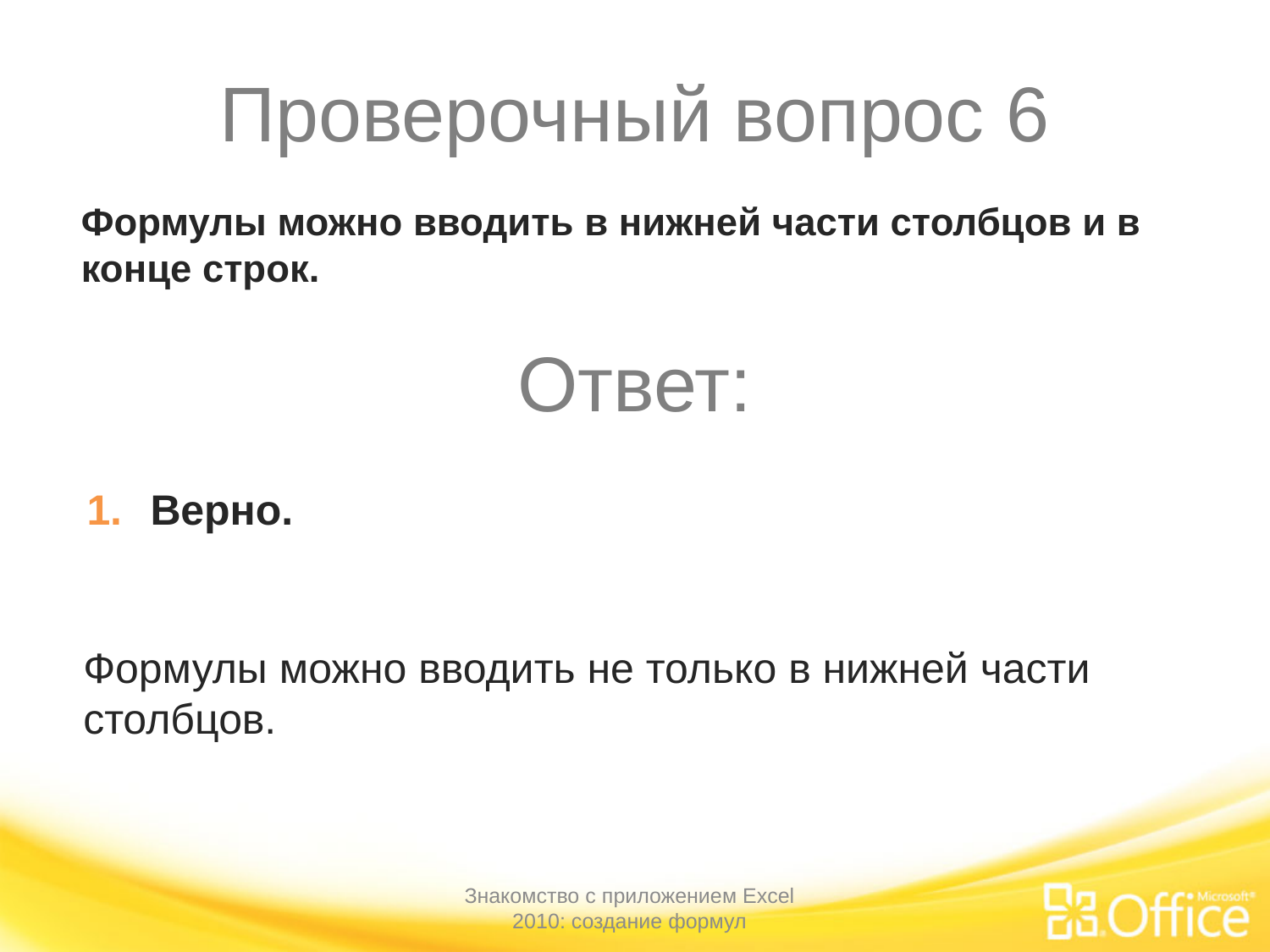

# Проверочный вопрос 6
Формулы можно вводить в нижней части столбцов и в конце строк.
Ответ:
Верно.
Формулы можно вводить не только в нижней части столбцов.
Знакомство с приложением Excel 2010: создание формул